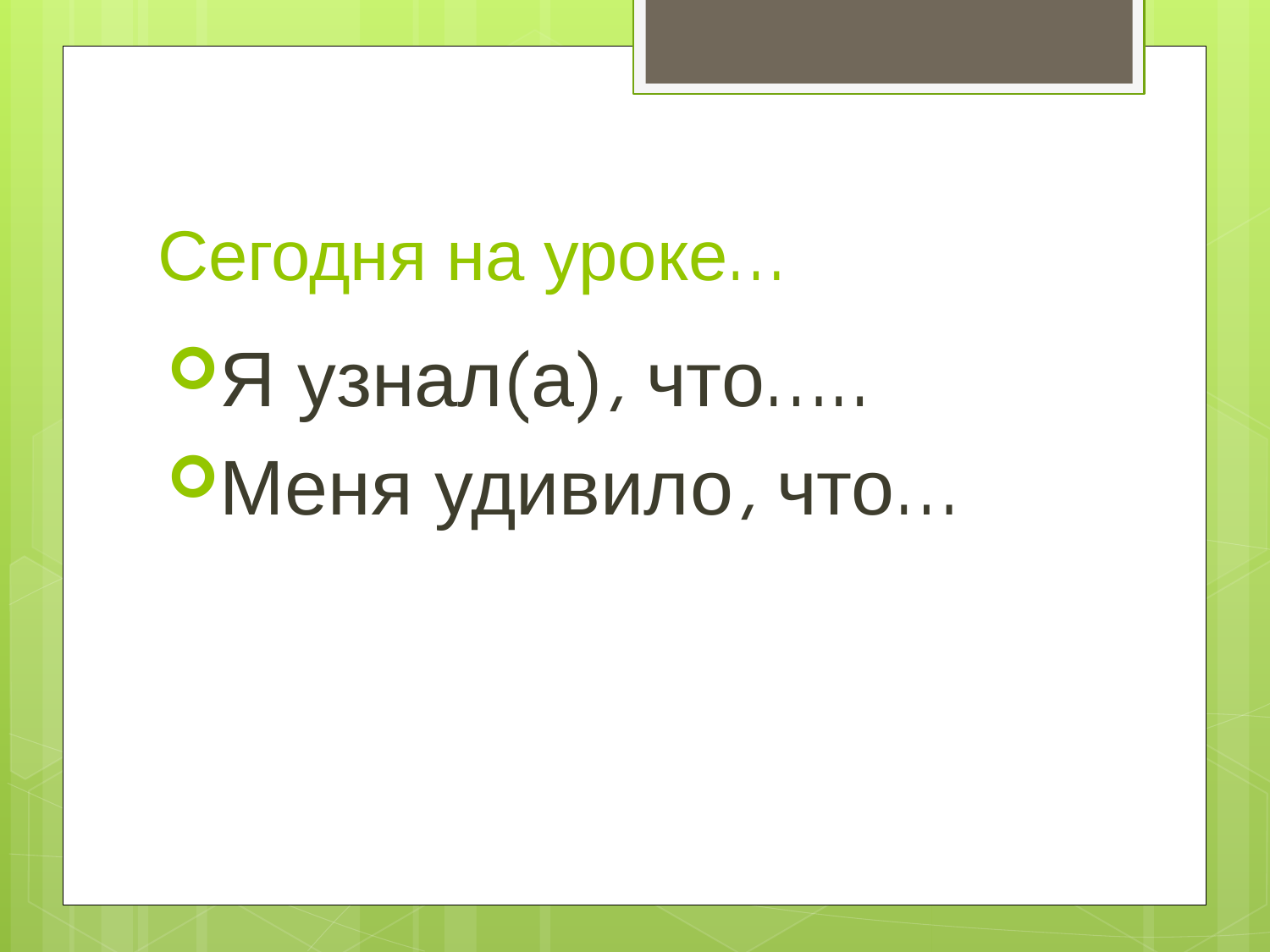

# Сегодня на уроке…
Я узнал(а), что…..
Меня удивило, что…